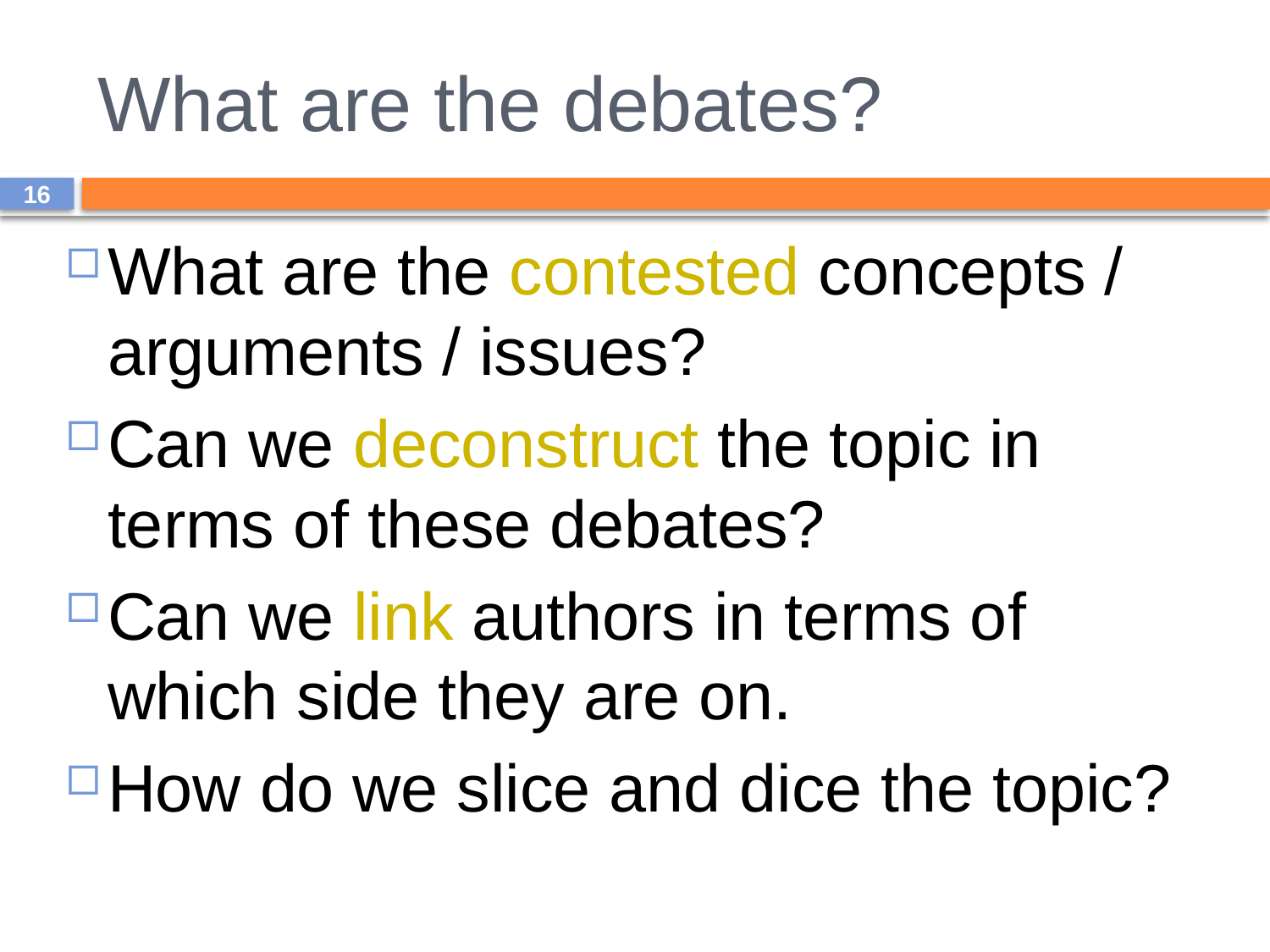

# What are the debates?
16
What are the contested concepts / arguments / issues?
Can we deconstruct the topic in terms of these debates?
Can we link authors in terms of which side they are on.
How do we slice and dice the topic?